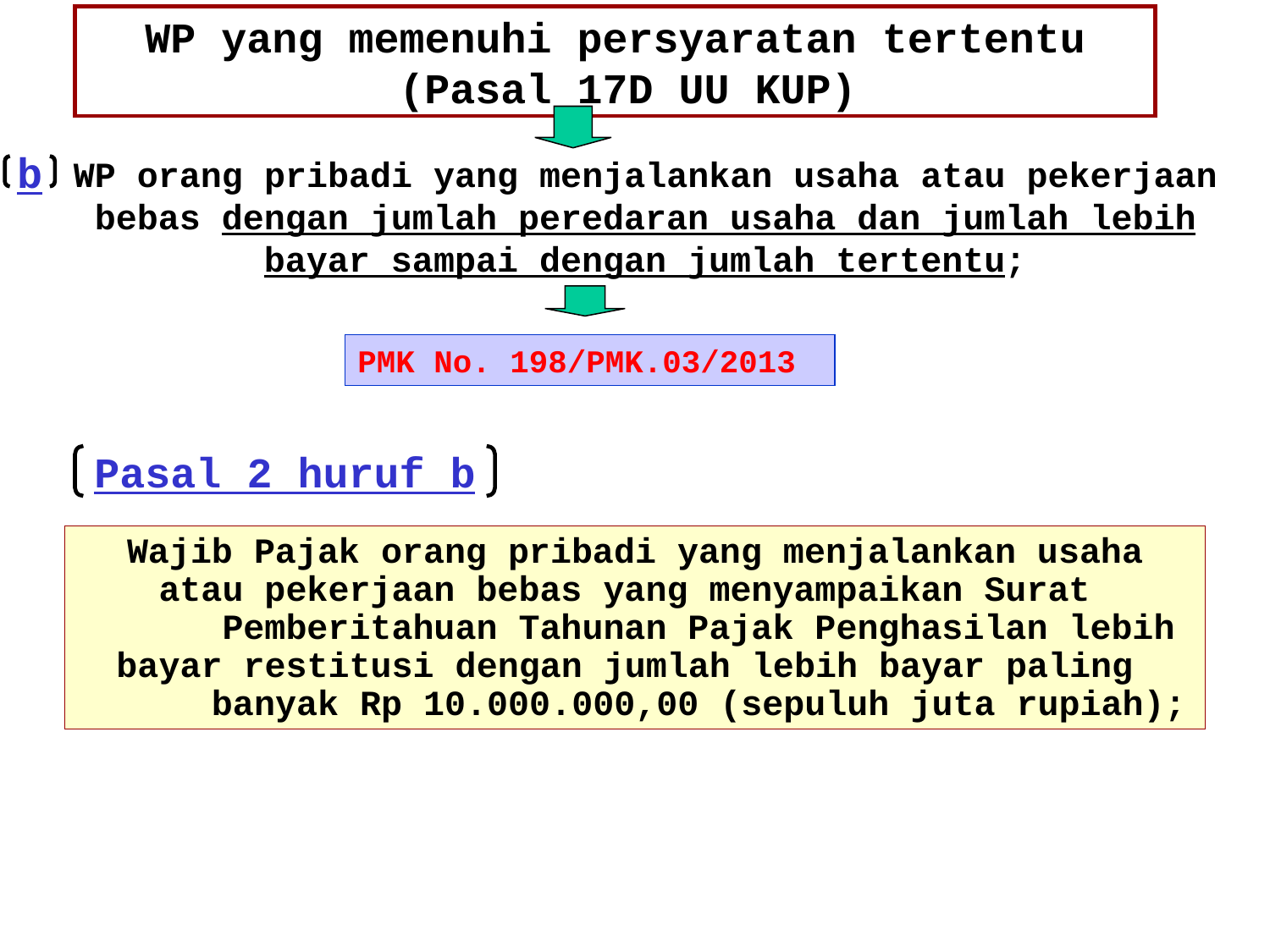

# WP yang memenuhi persyaratan tertentu (Pasal 17D UU KUP)

WP orang pribadi yang menjalankan usaha atau pekerjaan bebas dengan jumlah peredaran usaha dan jumlah lebih bayar sampai dengan jumlah tertentu;
b

PMK No. 198/PMK.03/2013
Pasal 2 huruf b
Wajib Pajak orang pribadi yang menjalankan usaha atau pekerjaan bebas yang menyampaikan Surat
	Pemberitahuan Tahunan Pajak Penghasilan lebih bayar restitusi dengan jumlah lebih bayar paling
	banyak Rp 10.000.000,00 (sepuluh juta rupiah);